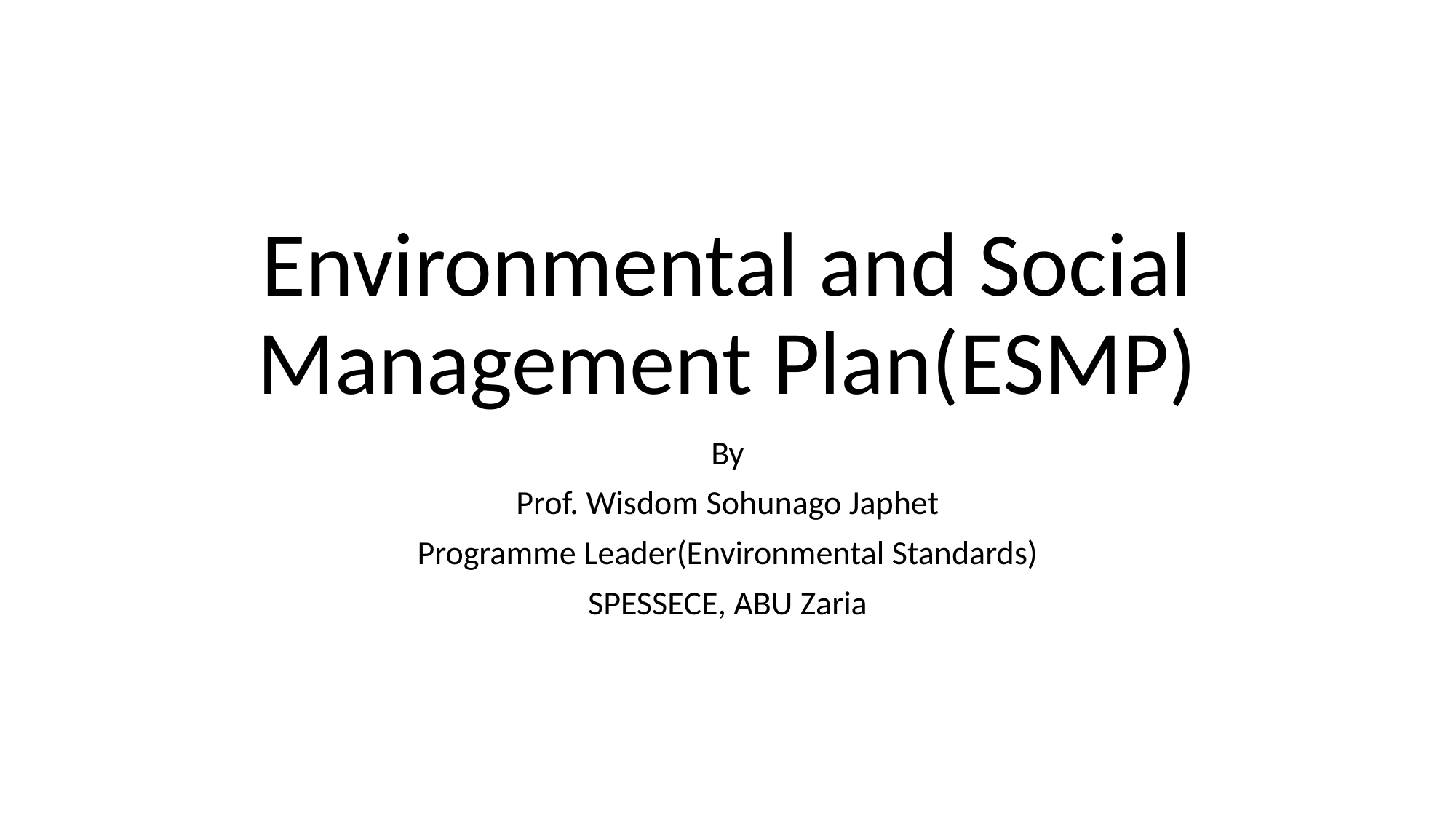

# Environmental and Social Management Plan(ESMP)
By
Prof. Wisdom Sohunago Japhet
Programme Leader(Environmental Standards)
SPESSECE, ABU Zaria